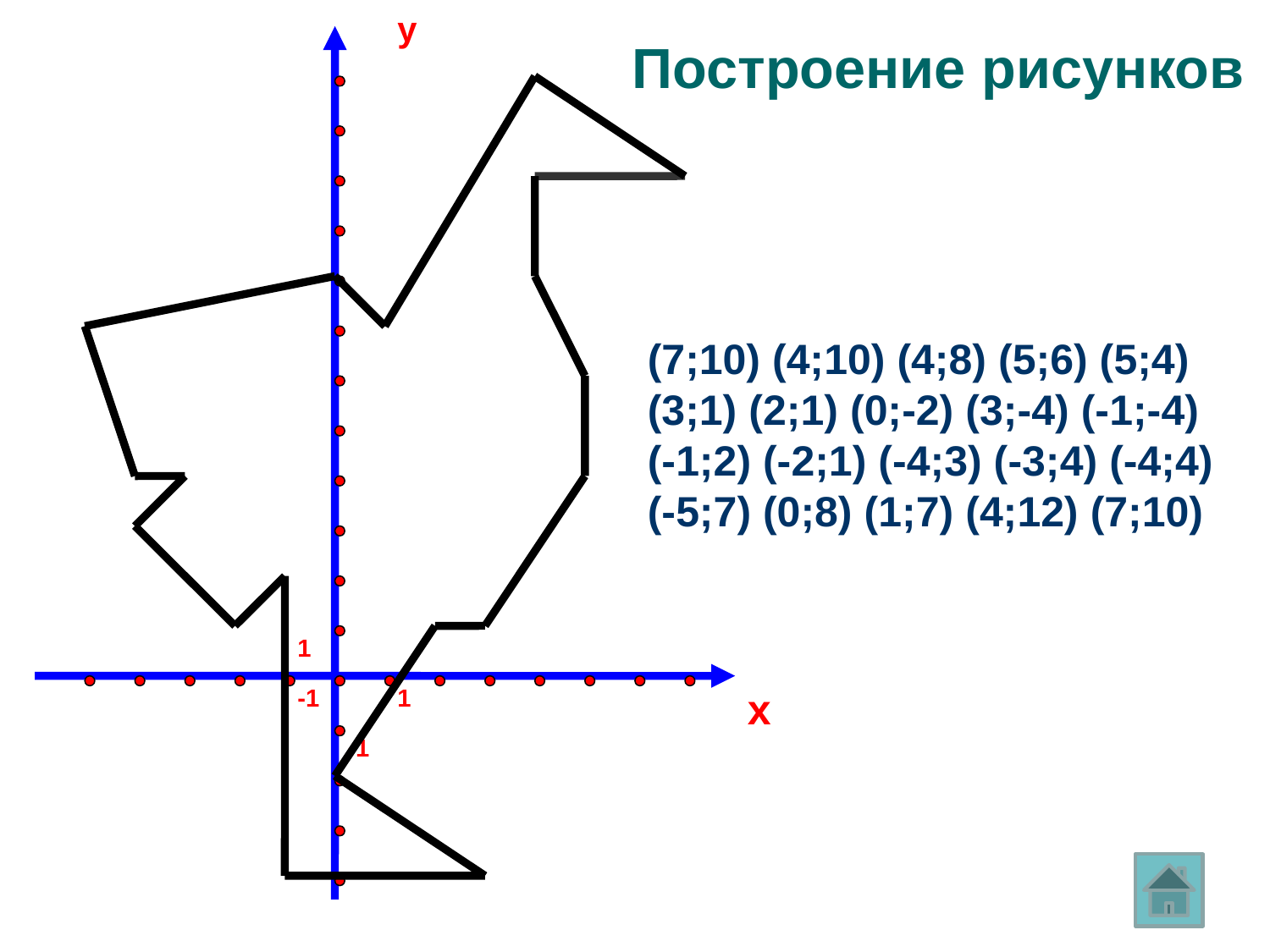

y

Построение рисунков

(7;10) (4;10) (4;8) (5;6) (5;4) (3;1) (2;1) (0;-2) (3;-4) (-1;-4) (-1;2) (-2;1) (-4;3) (-3;4) (-4;4) (-5;7) (0;8) (1;7) (4;12) (7;10)

1

-1

1

x

-1